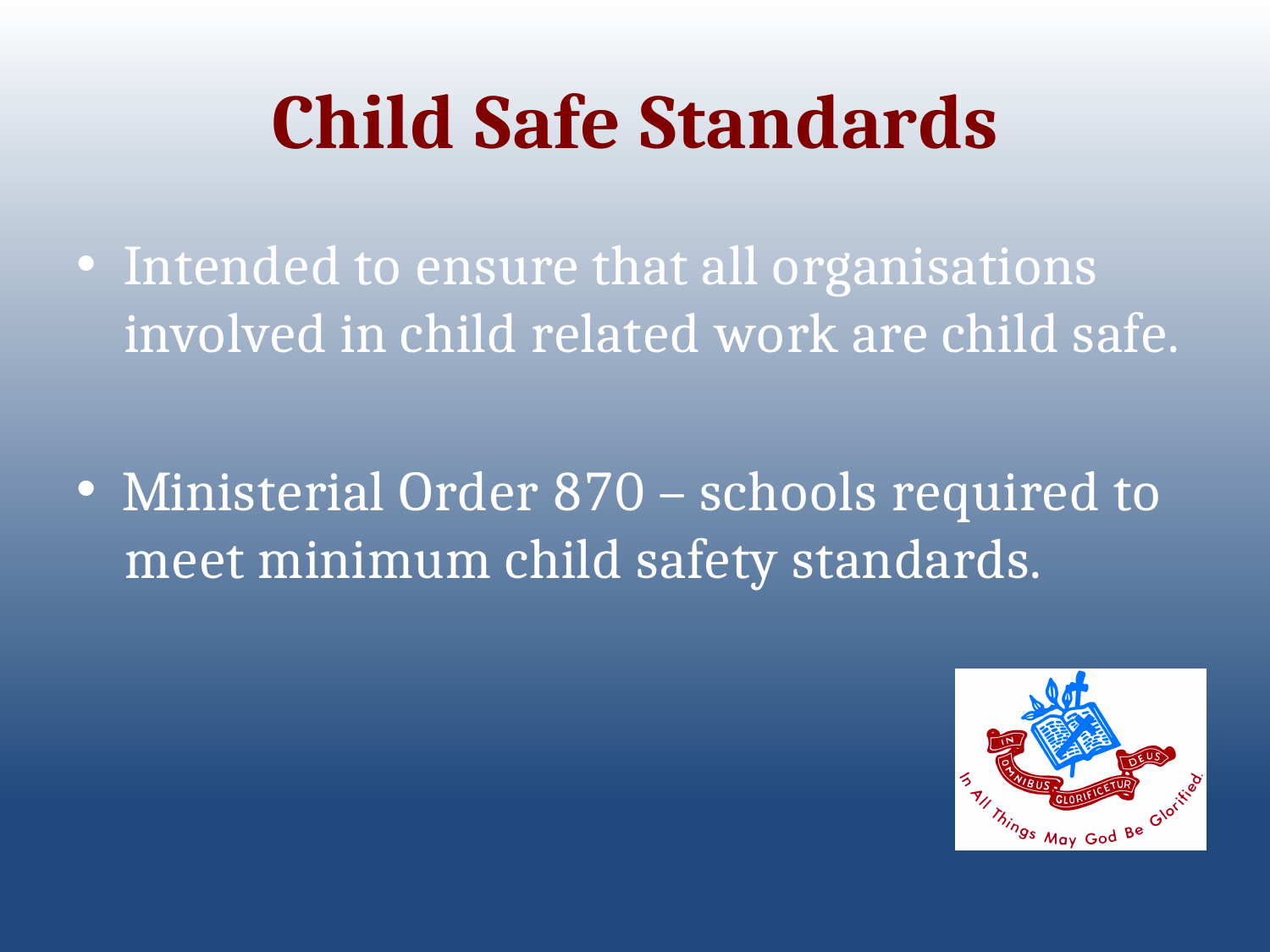

# Child Safe Standards
Intended to ensure that all organisations involved in child related work are child safe.

Ministerial Order 870 – schools required to meet minimum child safety standards.